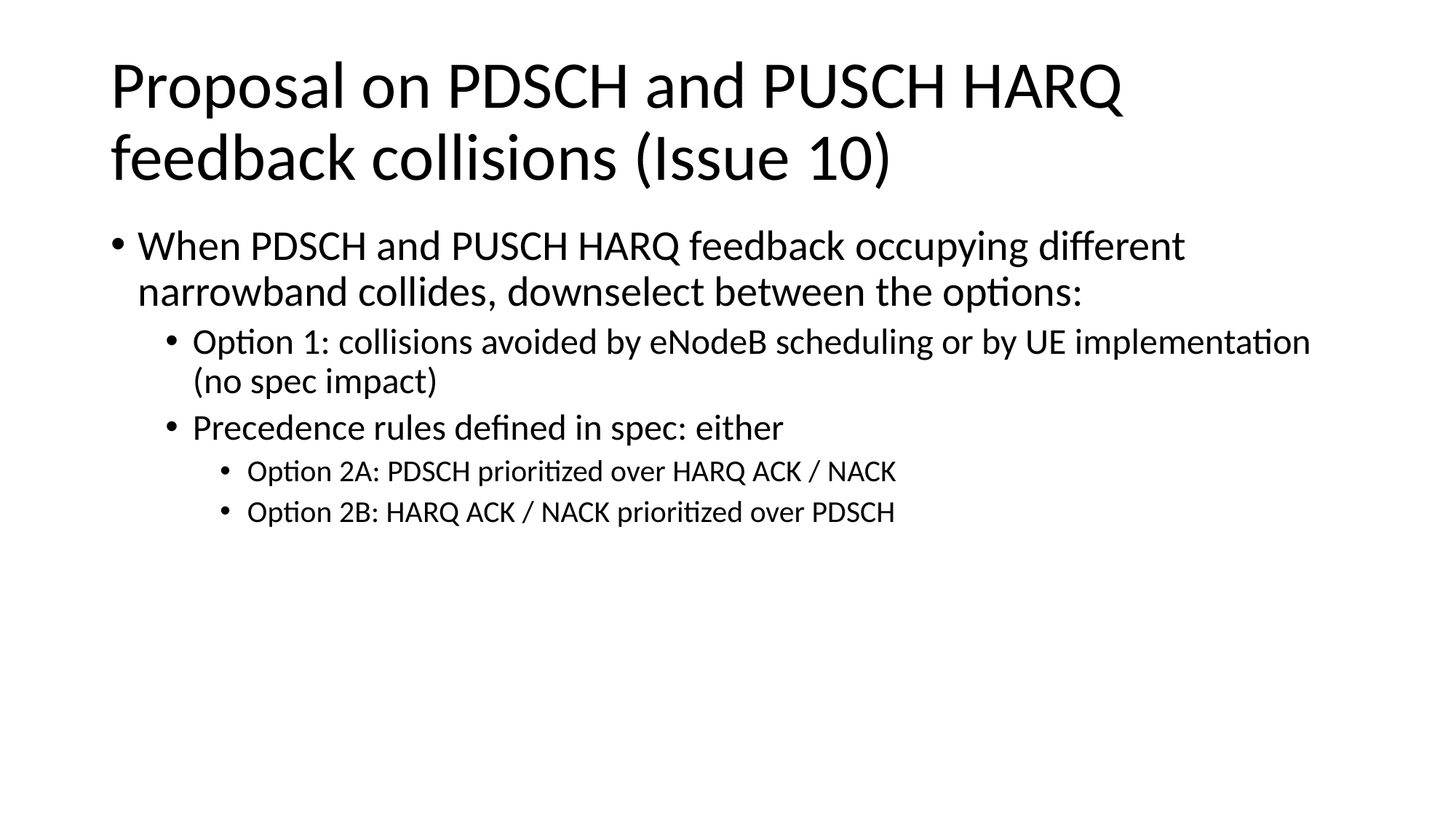

# Proposal on PDSCH and PUSCH HARQ feedback collisions (Issue 10)
When PDSCH and PUSCH HARQ feedback occupying different narrowband collides, downselect between the options:
Option 1: collisions avoided by eNodeB scheduling or by UE implementation (no spec impact)
Precedence rules defined in spec: either
Option 2A: PDSCH prioritized over HARQ ACK / NACK
Option 2B: HARQ ACK / NACK prioritized over PDSCH